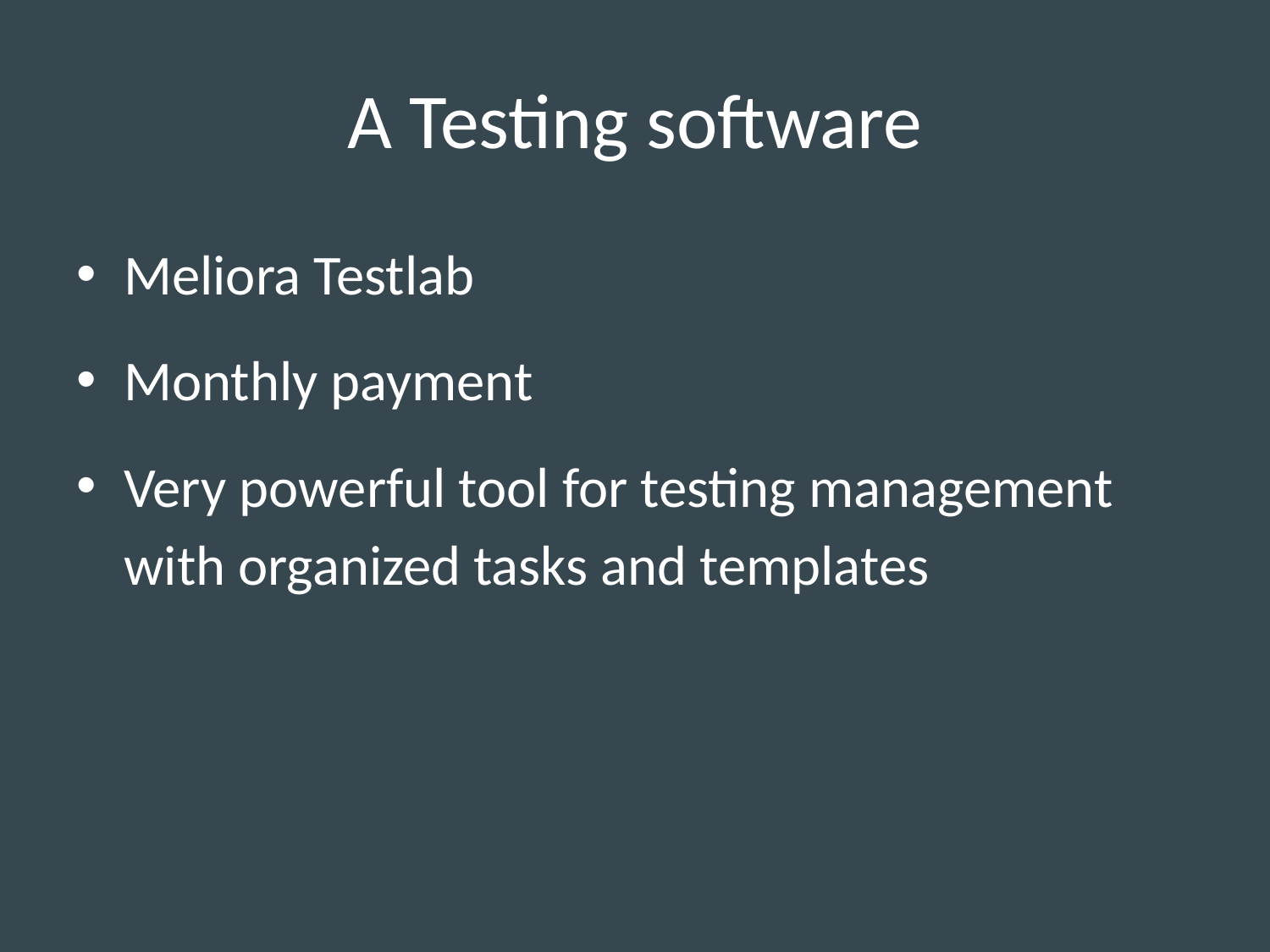

# A Testing software
Meliora Testlab
Monthly payment
Very powerful tool for testing management with organized tasks and templates